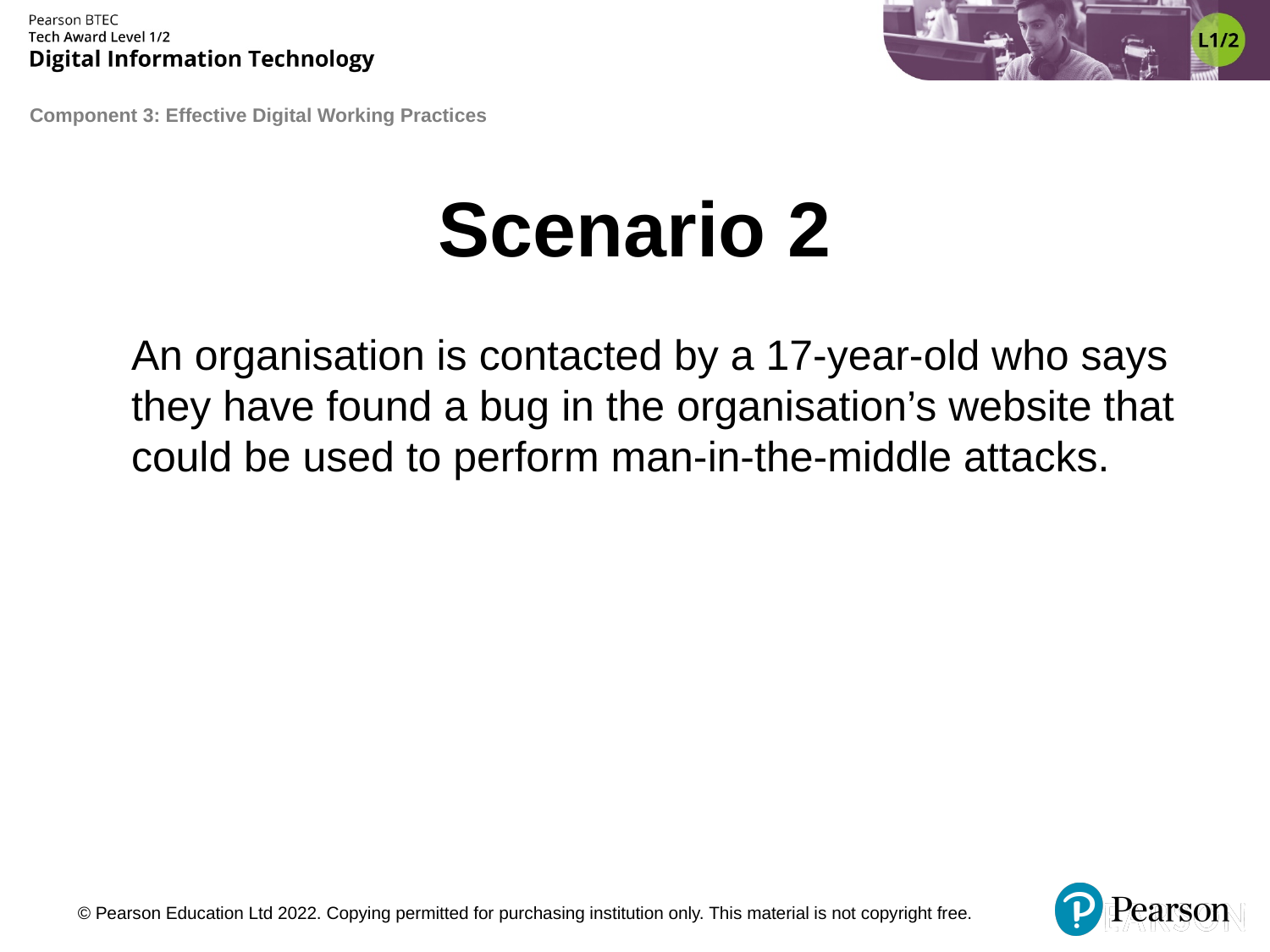

# Scenario 2
An organisation is contacted by a 17-year-old who says they have found a bug in the organisation’s website that could be used to perform man-in-the-middle attacks.
© Pearson Education Ltd 2022. Copying permitted for purchasing institution only. This material is not copyright free.